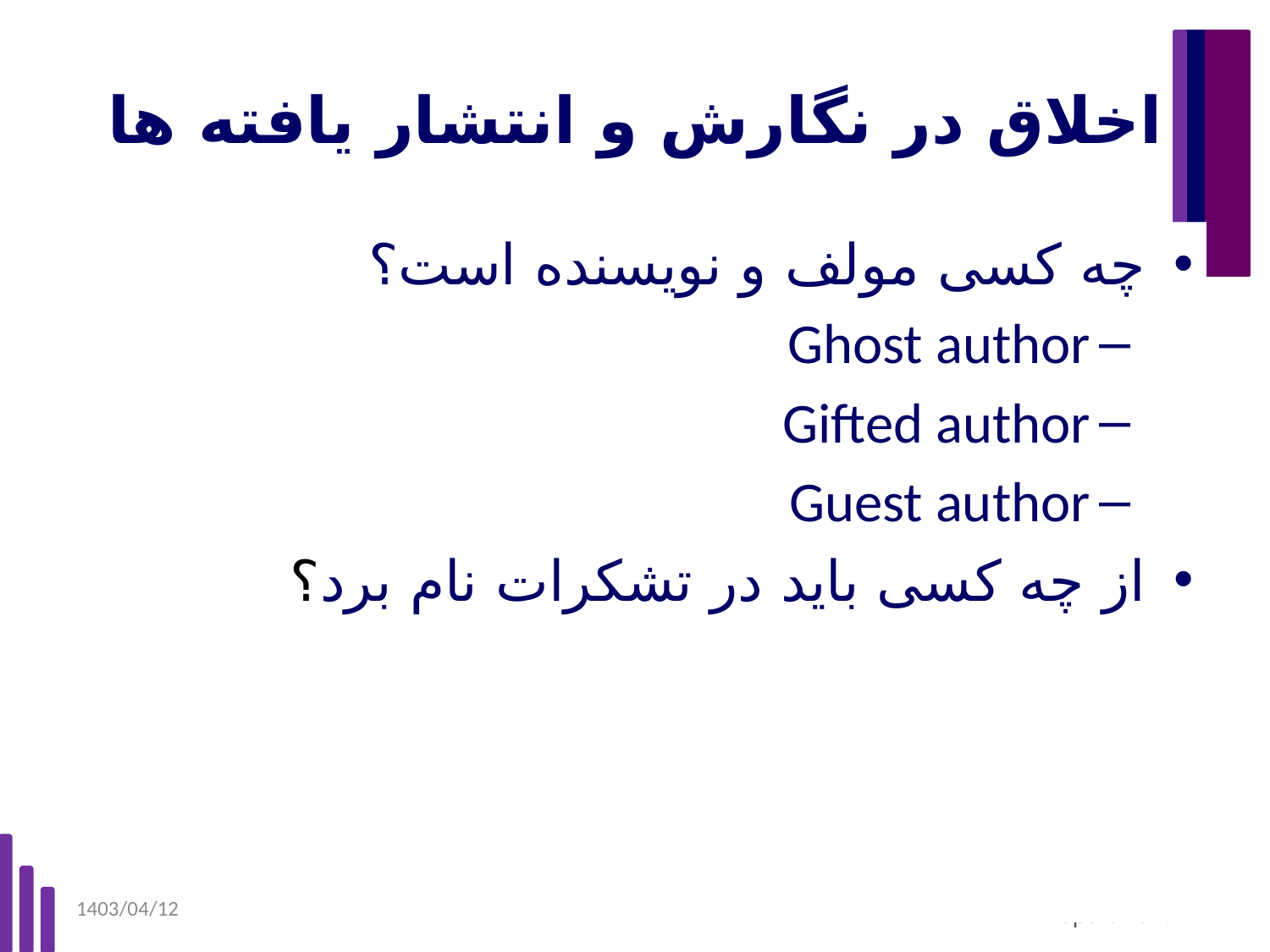

# اخلاق در نگارش و انتشار یافته ها
چه کسی مولف و نویسنده است؟
Ghost author
Gifted author
Guest author
از چه کسی باید در تشکرات نام برد؟

1403/04/12